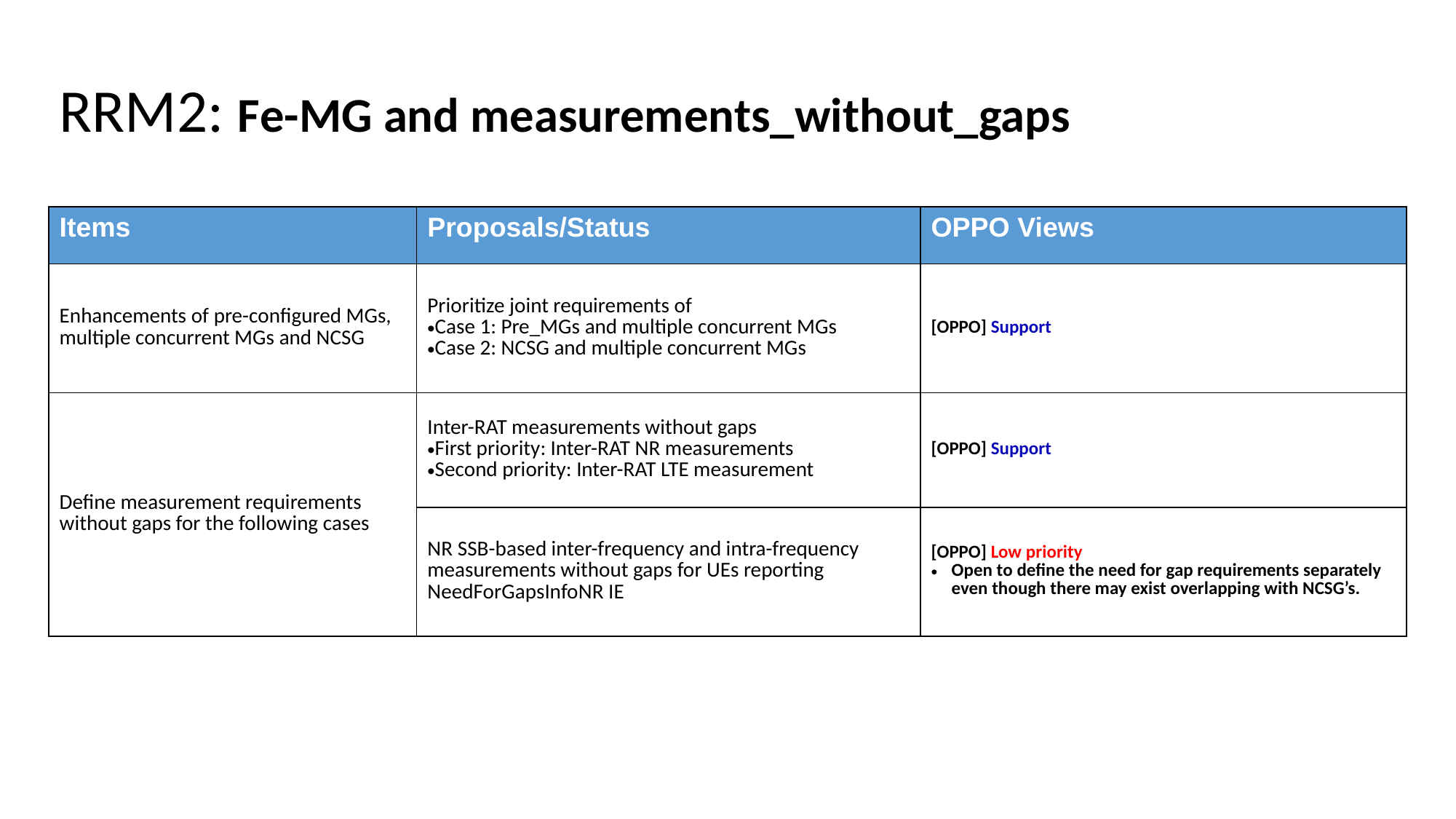

# RRM2: Fe-MG and measurements_without_gaps
| Items | Proposals/Status | OPPO Views |
| --- | --- | --- |
| Enhancements of pre-configured MGs, multiple concurrent MGs and NCSG | Prioritize joint requirements of Case 1: Pre\_MGs and multiple concurrent MGs Case 2: NCSG and multiple concurrent MGs | [OPPO] Support |
| Define measurement requirements without gaps for the following cases | Inter-RAT measurements without gaps First priority: Inter-RAT NR measurements Second priority: Inter-RAT LTE measurement | [OPPO] Support |
|  | NR SSB-based inter-frequency and intra-frequency measurements without gaps for UEs reporting NeedForGapsInfoNR IE | [OPPO] Low priority Open to define the need for gap requirements separately even though there may exist overlapping with NCSG’s. |